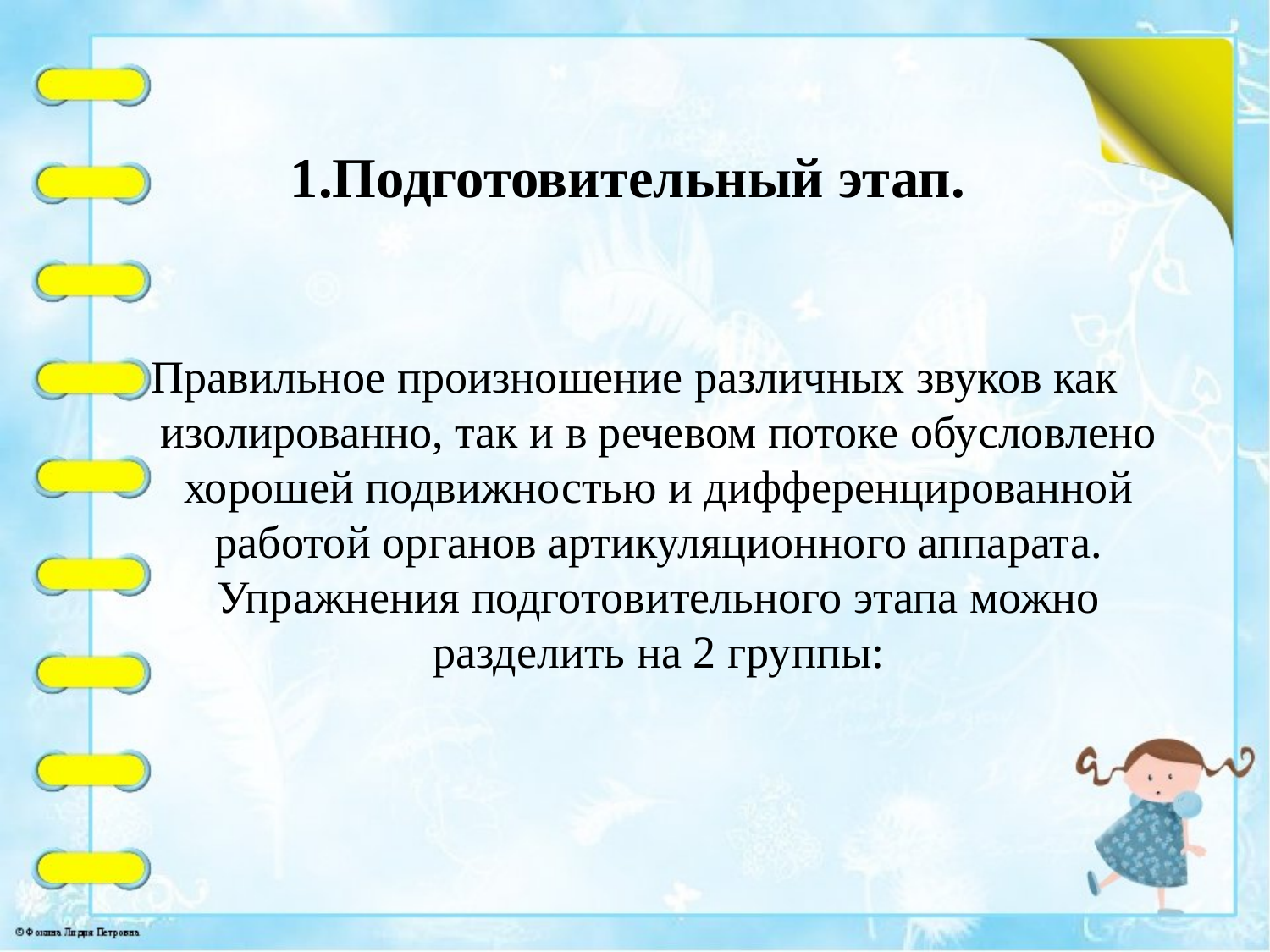

1.Подготовительный этап.

Правильное произношение различных звуков как изолированно, так и в речевом потоке обусловлено хорошей подвижностью и дифференцированной работой органов артикуляционного аппарата. Упражнения подготовительного этапа можно разделить на 2 группы: